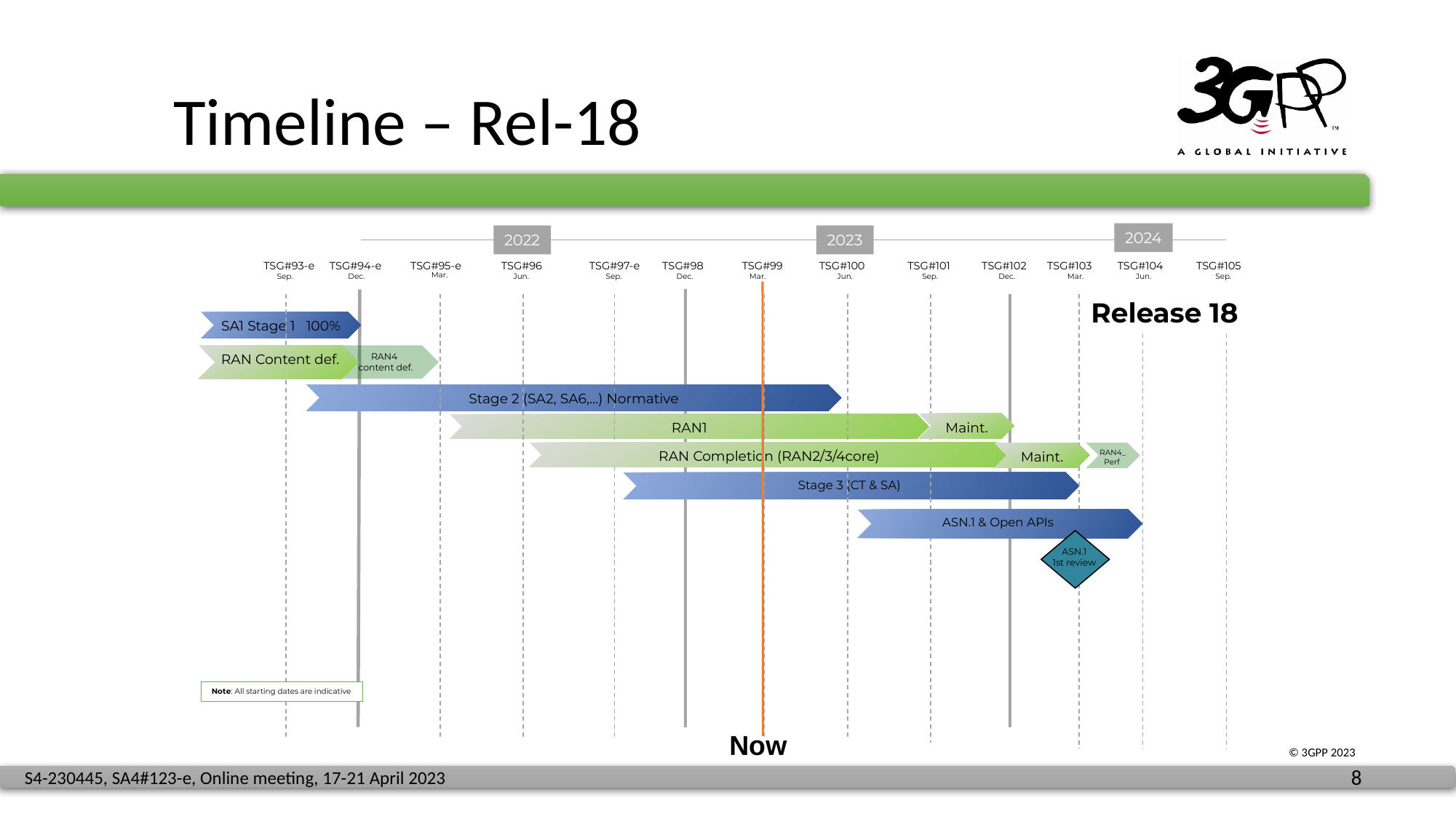

# Timeline – Rel-18
2024
2022
2023
TSG#93-e
TSG#94-e
TSG#95-e
TSG#96
TSG#97-e
TSG#98
TSG#99
TSG#100
TSG#101
TSG#102
TSG#103
TSG#104
TSG#105
Mar.
Sep.
Dec.
Jun.
Sep.
Dec.
Mar.
Jun.
Sep.
Dec.
Mar.
Jun.
Sep.
Release 18
SA1 Stage 1   100%
 RAN Content def.
RAN4
content def.
Stage 2 (SA2, SA6,…) Normative
Maint.
RAN1
RAN Completion (RAN2/3/4core)
RAN4_Perf
Maint.
Stage 3 (CT & SA)
ASN.1 & Open APIs

ASN.1
1st review
Note: All starting dates are indicative
Now